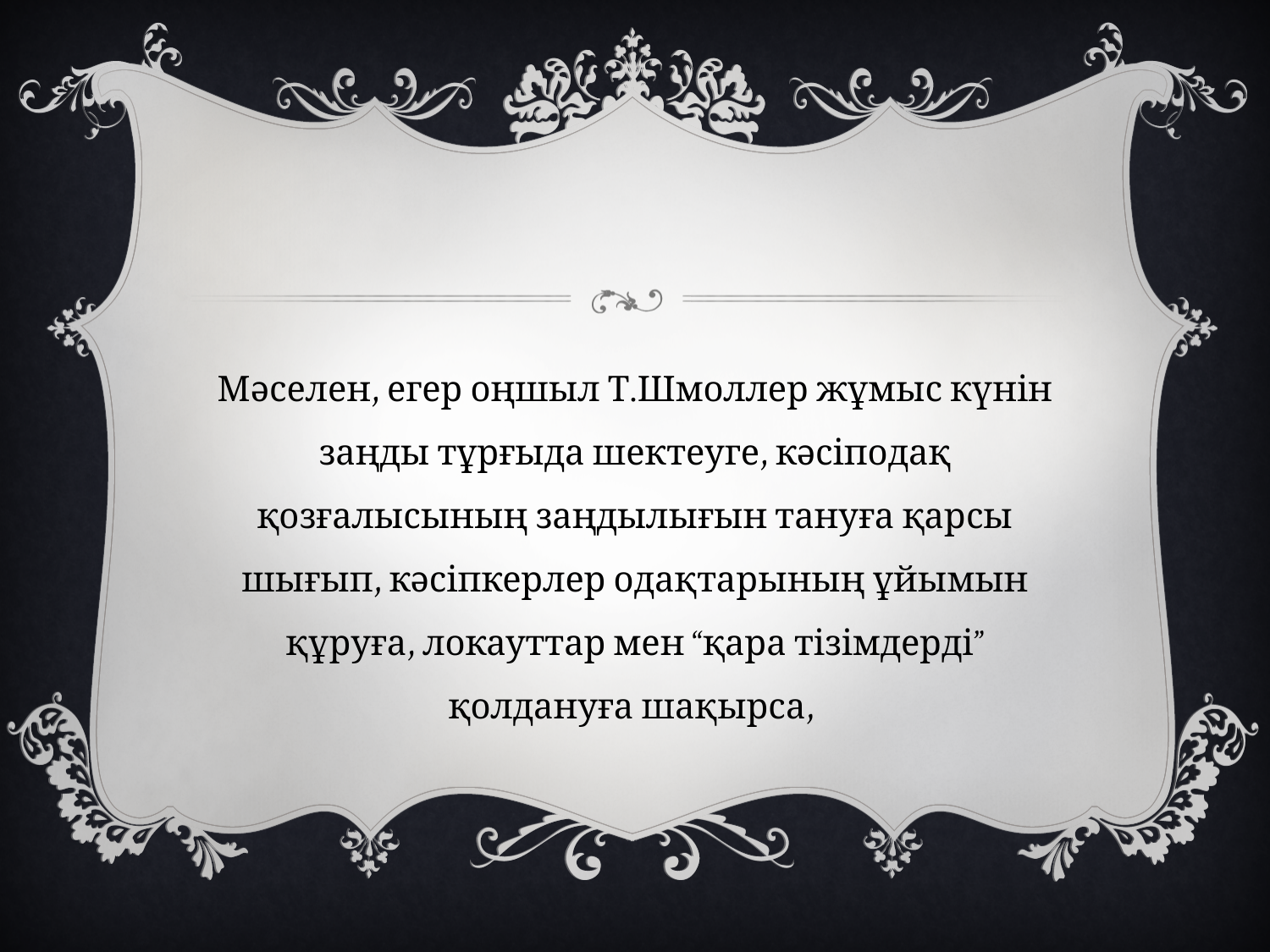

Мәселен, егер оңшыл Т.Шмоллер жұмыс күнін заңды тұрғыда шектеуге, кәсіподақ қозғалысының заңдылығын тануға қарсы шығып, кәсіпкерлер одақтарының ұйымын құруға, локауттар мен “қара тізімдерді” қолдануға шақырса,